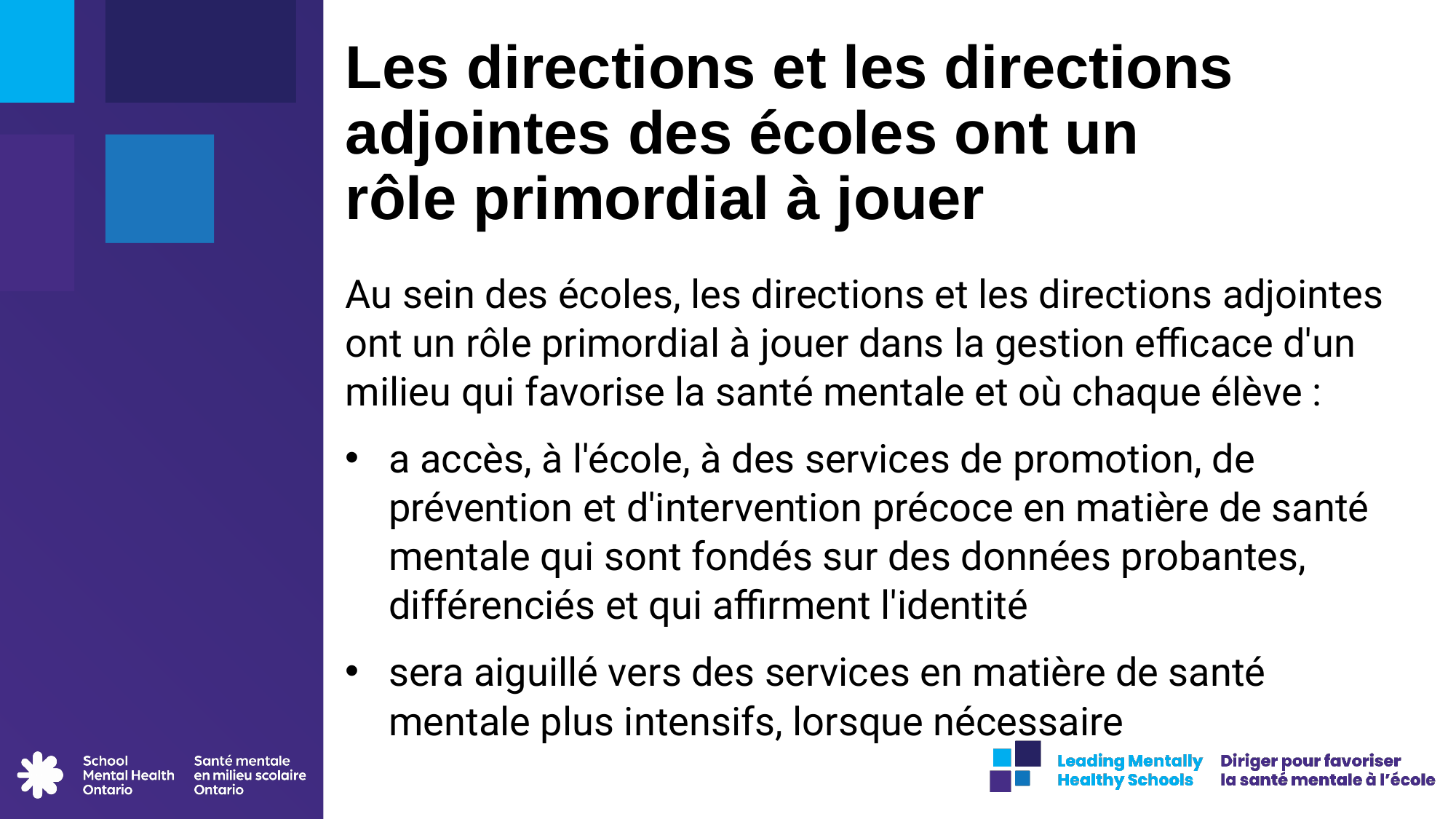

Les directions et les directions adjointes des écoles ont un rôle primordial à jouer
Au sein des écoles, les directions et les directions adjointes ont un rôle primordial à jouer dans la gestion efficace d'un milieu qui favorise la santé mentale et où chaque élève :
a accès, à l'école, à des services de promotion, de prévention et d'intervention précoce en matière de santé mentale qui sont fondés sur des données probantes, différenciés et qui affirment l'identité
sera aiguillé vers des services en matière de santé mentale plus intensifs, lorsque nécessaire